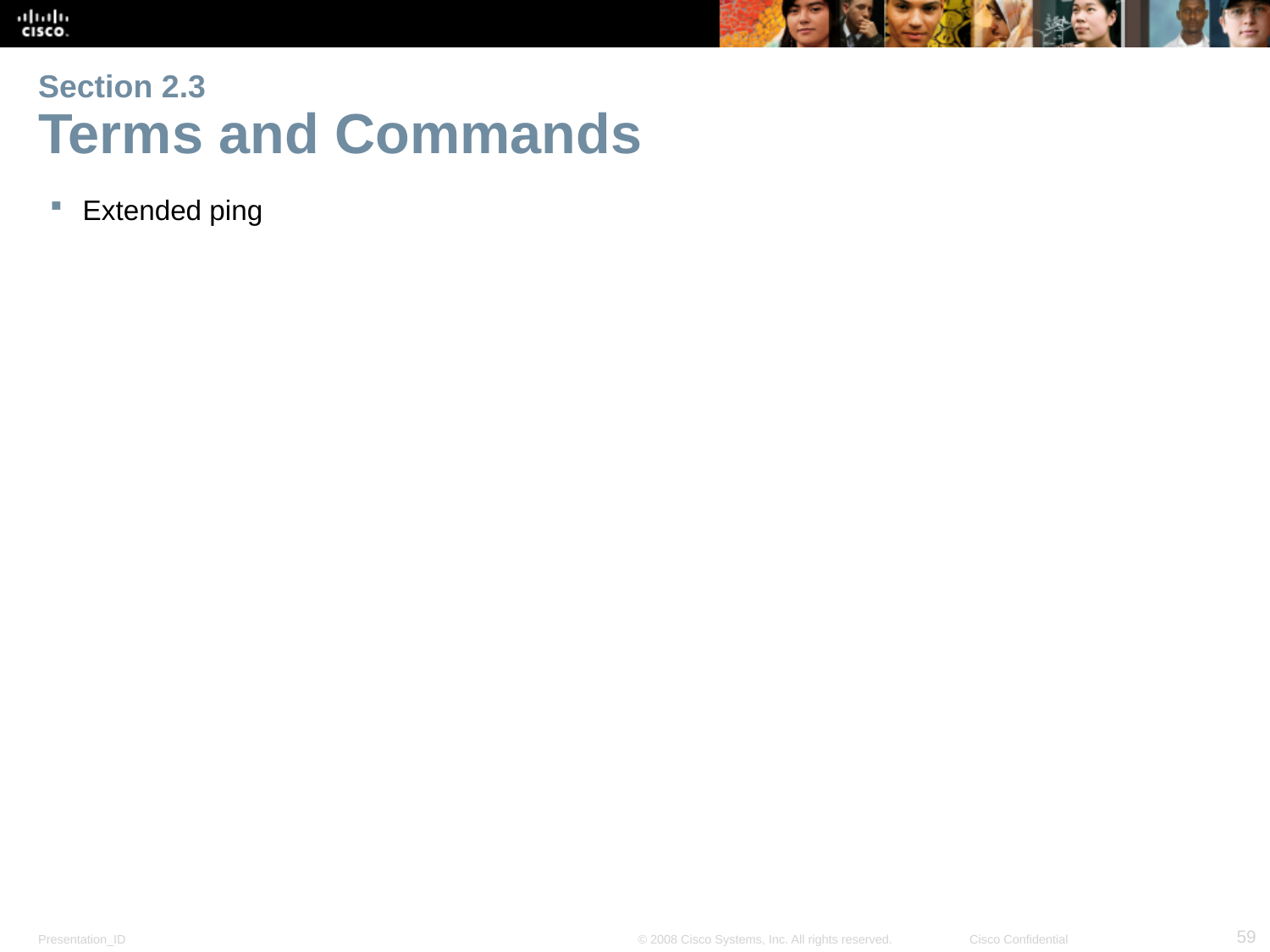

# Section 2.3 Terms and Commands
Extended ping